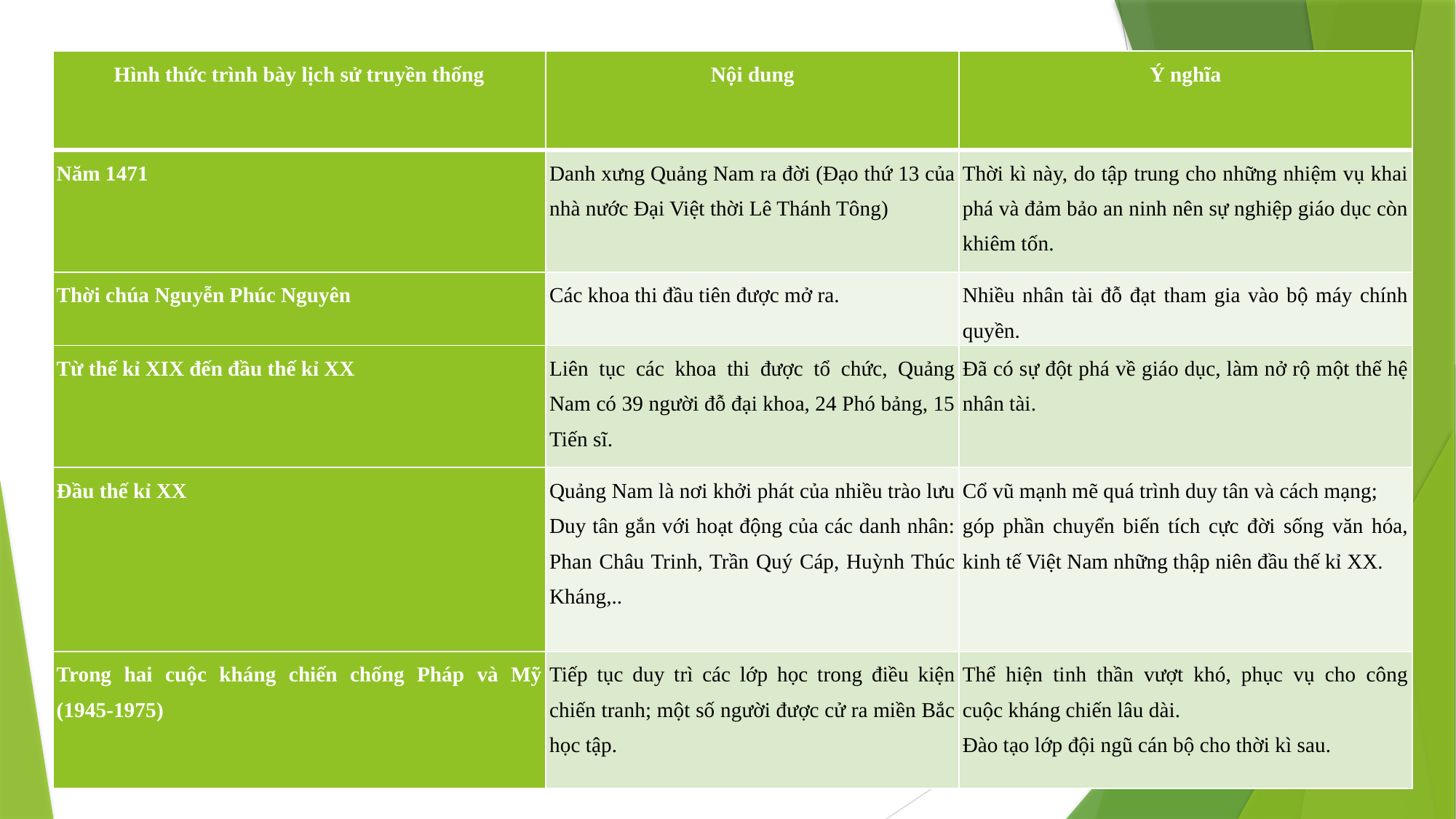

| Hình thức trình bày lịch sử truyền thống | Nội dung | Ý nghĩa |
| --- | --- | --- |
| Năm 1471 | Danh xưng Quảng Nam ra đời (Đạo thứ 13 của nhà nước Đại Việt thời Lê Thánh Tông) | Thời kì này, do tập trung cho những nhiệm vụ khai phá và đảm bảo an ninh nên sự nghiệp giáo dục còn khiêm tốn. |
| Thời chúa Nguyễn Phúc Nguyên | Các khoa thi đầu tiên được mở ra. | Nhiều nhân tài đỗ đạt tham gia vào bộ máy chính quyền. |
| Từ thế kỉ XIX đến đầu thế kỉ XX | Liên tục các khoa thi được tổ chức, Quảng Nam có 39 người đỗ đại khoa, 24 Phó bảng, 15 Tiến sĩ. | Đã có sự đột phá về giáo dục, làm nở rộ một thế hệ nhân tài. |
| Đầu thế kỉ XX | Quảng Nam là nơi khởi phát của nhiều trào lưu Duy tân gắn với hoạt động của các danh nhân: Phan Châu Trinh, Trần Quý Cáp, Huỳnh Thúc Kháng,.. | Cổ vũ mạnh mẽ quá trình duy tân và cách mạng; góp phần chuyển biến tích cực đời sống văn hóa, kinh tế Việt Nam những thập niên đầu thế kỉ XX. |
| Trong hai cuộc kháng chiến chống Pháp và Mỹ (1945-1975) | Tiếp tục duy trì các lớp học trong điều kiện chiến tranh; một số người được cử ra miền Bắc học tập. | Thể hiện tinh thần vượt khó, phục vụ cho công cuộc kháng chiến lâu dài. Đào tạo lớp đội ngũ cán bộ cho thời kì sau. |